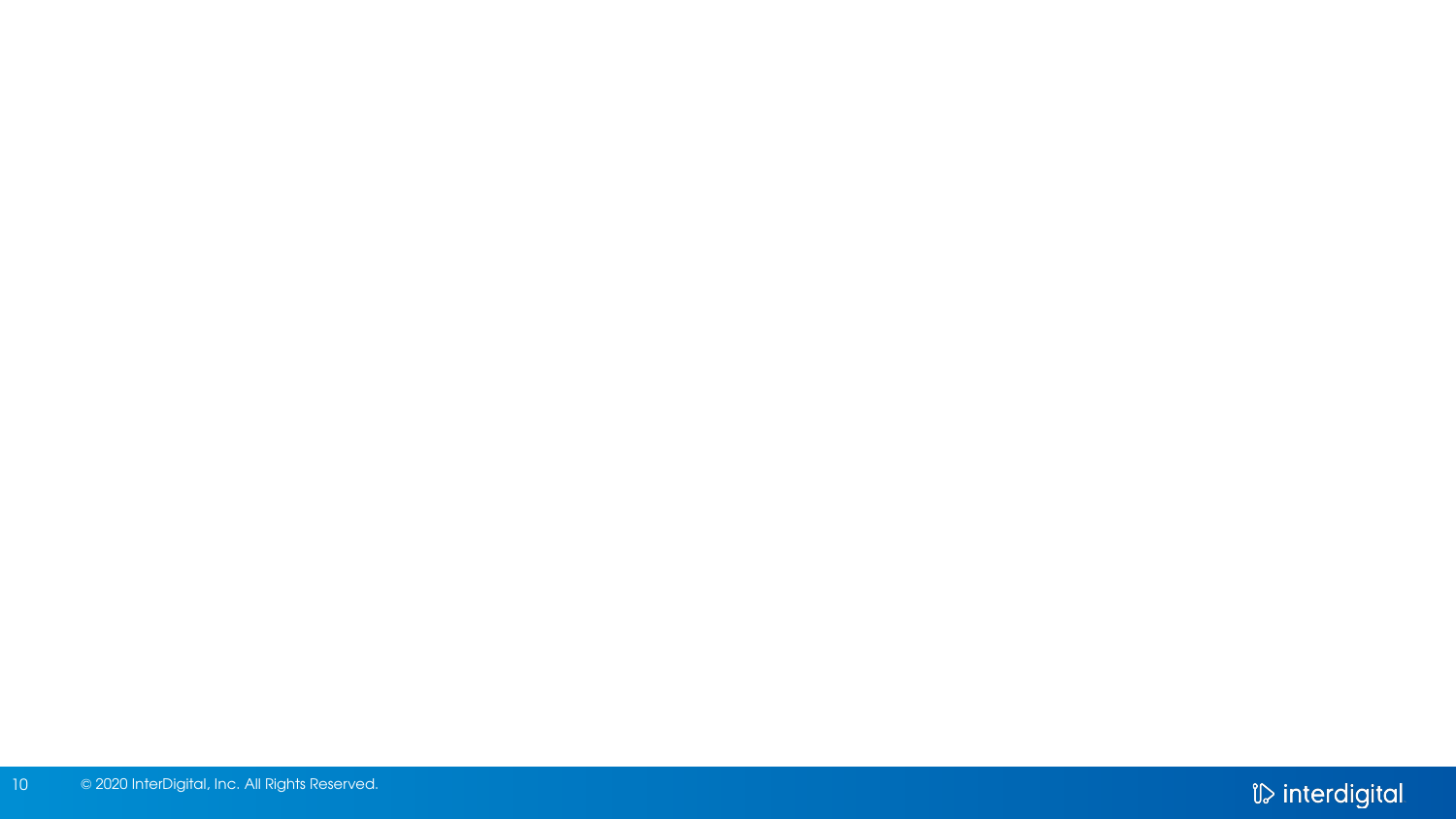

© 2020 InterDigital, Inc. All Rights Reserved.
10